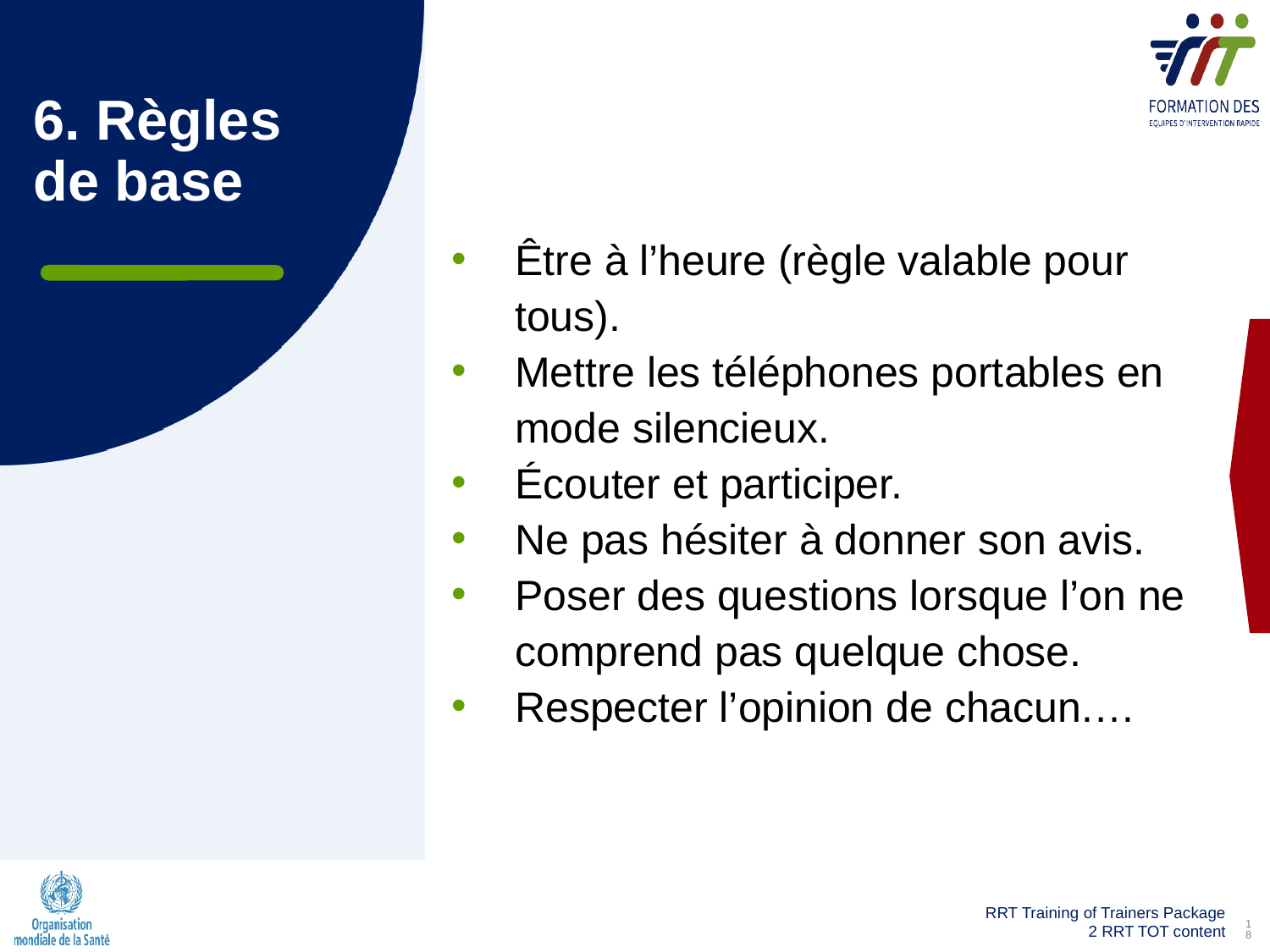

6. Règles
de base
Être à l’heure (règle valable pour tous).
Mettre les téléphones portables en mode silencieux.
Écouter et participer.
Ne pas hésiter à donner son avis.
Poser des questions lorsque l’on ne comprend pas quelque chose.
Respecter l’opinion de chacun.…